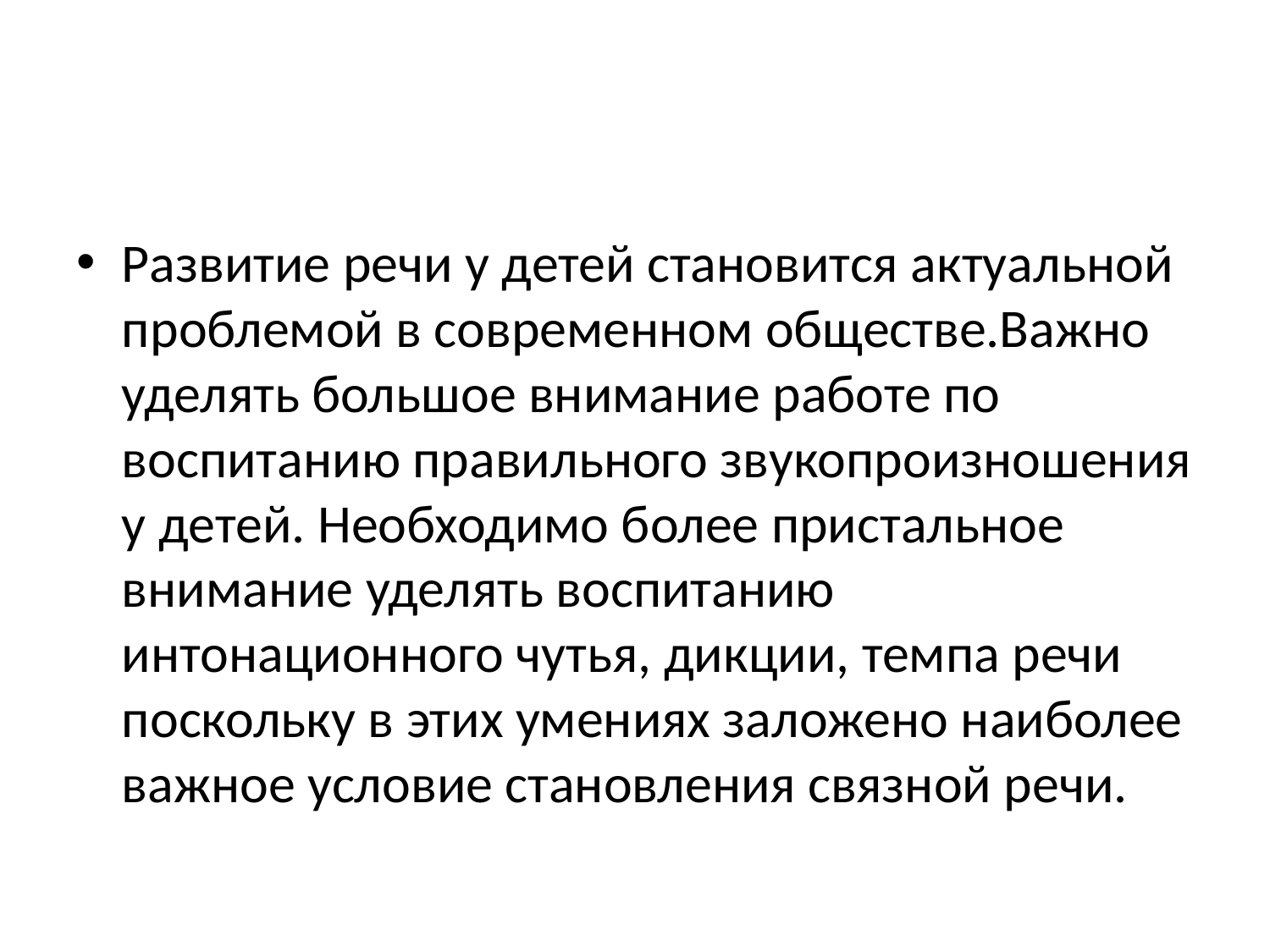

#
Развитие речи у детей становится актуальной проблемой в современном обществе.Важно уделять большое внимание работе по воспитанию правильного звукопроизношения у детей. Необходимо более пристальное внимание уделять воспитанию интонационного чутья, дикции, темпа речи поскольку в этих умениях заложено наиболее важное условие становления связной речи.